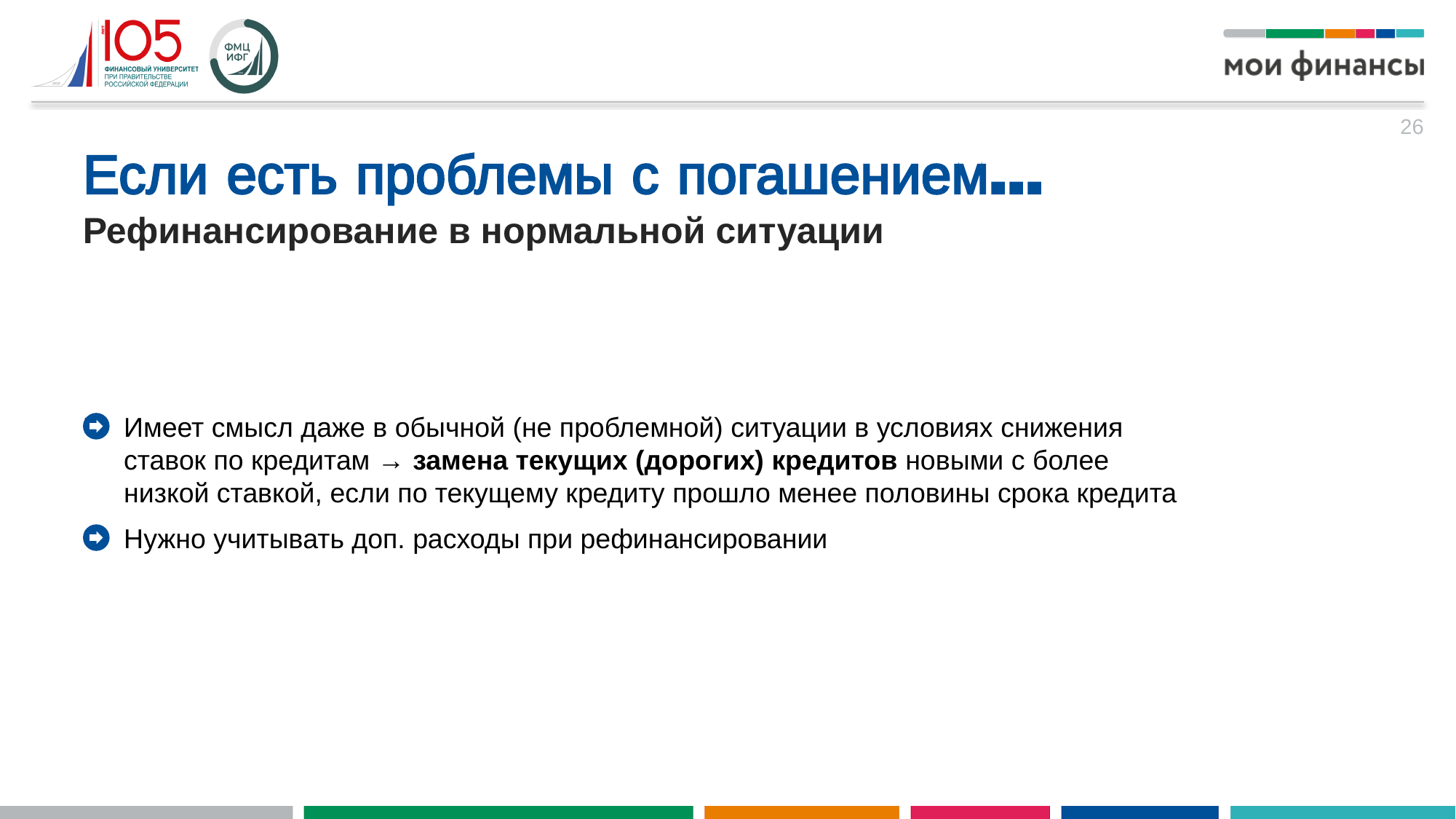

26
Если есть проблемы с погашением…
Рефинансирование в нормальной ситуации
Имеет смысл даже в обычной (не проблемной) ситуации в условиях снижения ставок по кредитам → замена текущих (дорогих) кредитов новыми с более низкой ставкой, если по текущему кредиту прошло менее половины срока кредита
Нужно учитывать доп. расходы при рефинансировании